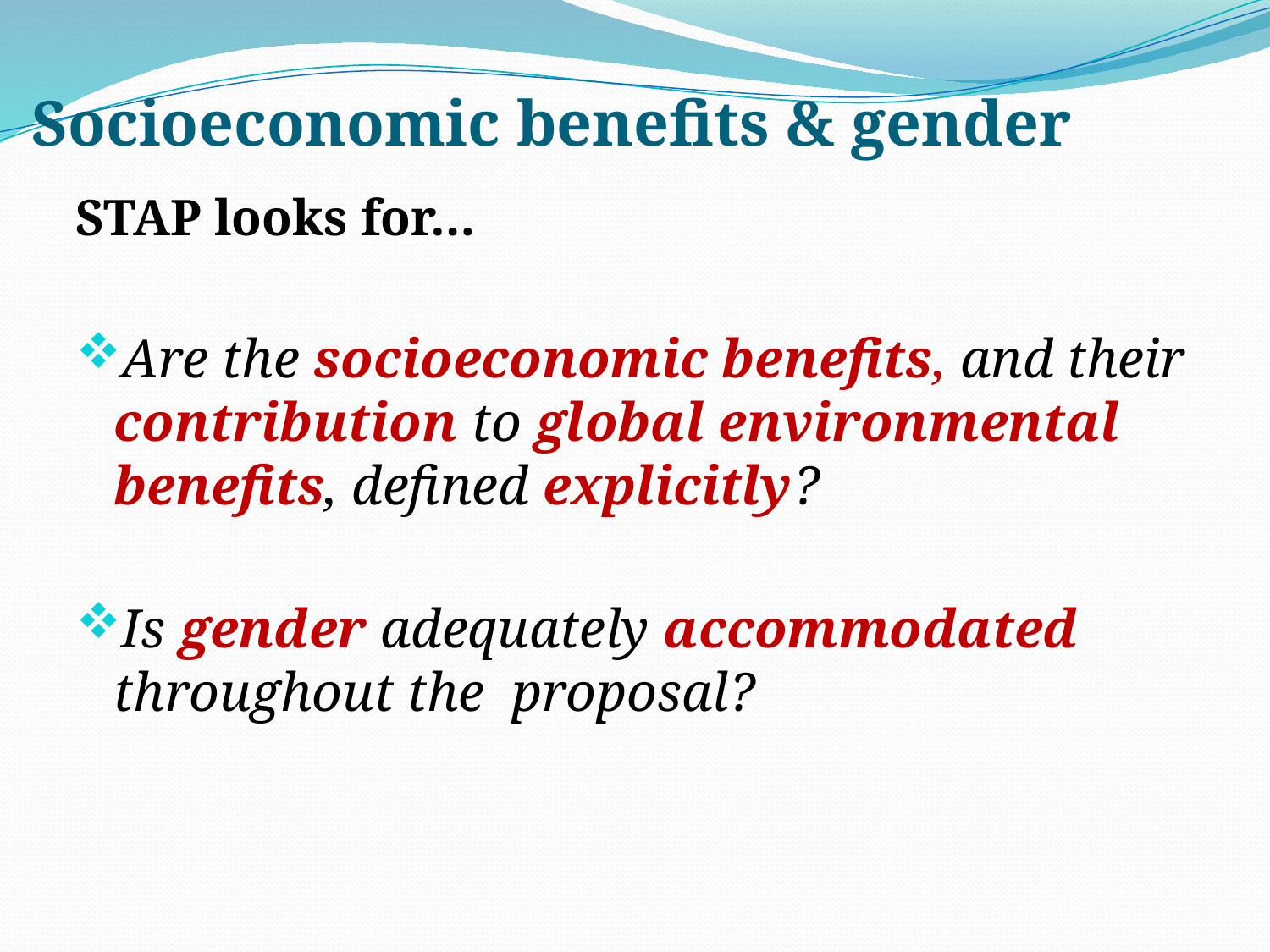

# Socioeconomic benefits & gender
STAP looks for…

Are the socioeconomic benefits, and their contribution to global environmental benefits, defined explicitly?

Is gender adequately accommodated throughout the  proposal?